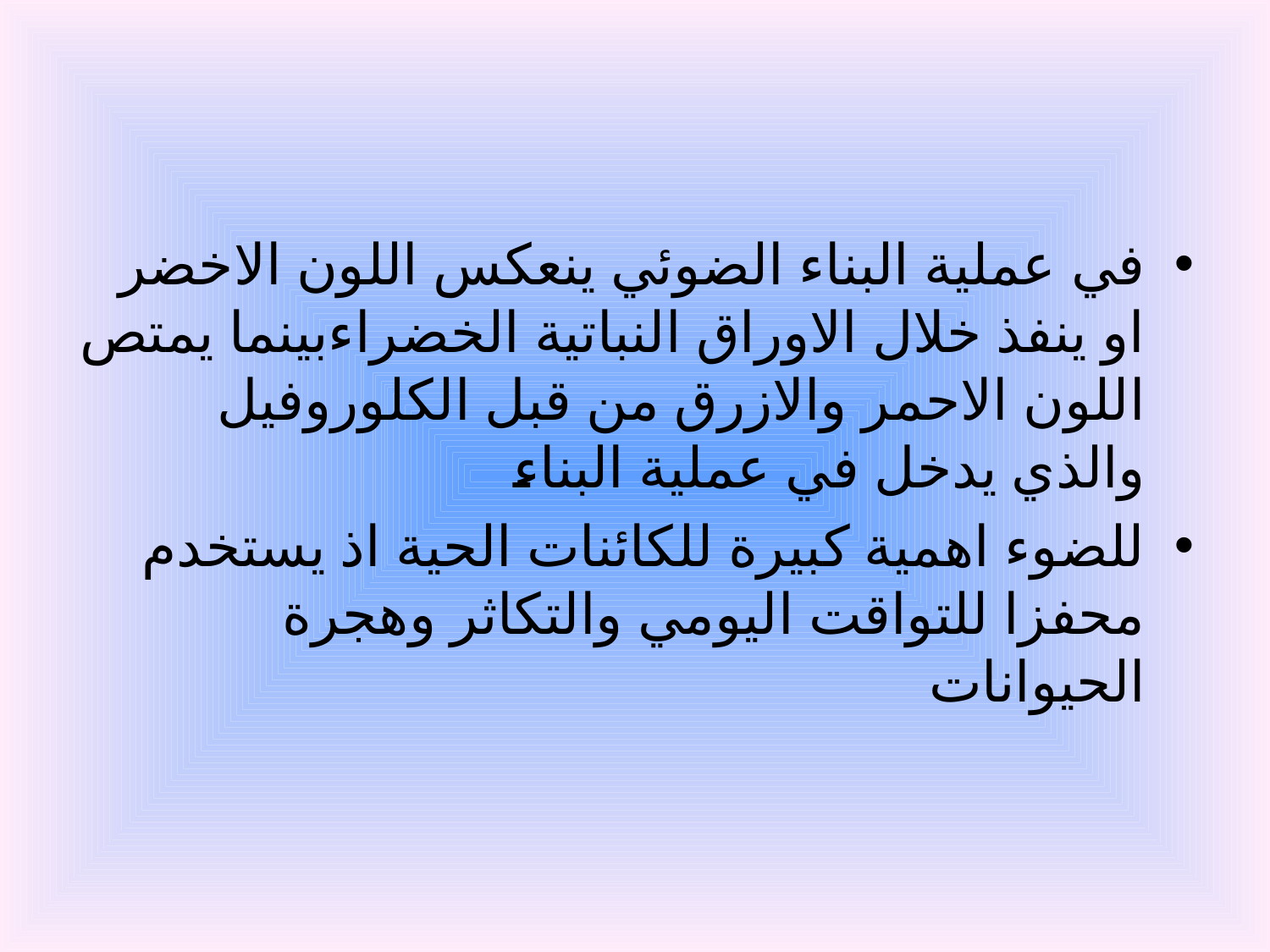

#
في عملية البناء الضوئي ينعكس اللون الاخضر او ينفذ خلال الاوراق النباتية الخضراءبينما يمتص اللون الاحمر والازرق من قبل الكلوروفيل والذي يدخل في عملية البناء
للضوء اهمية كبيرة للكائنات الحية اذ يستخدم محفزا للتواقت اليومي والتكاثر وهجرة الحيوانات